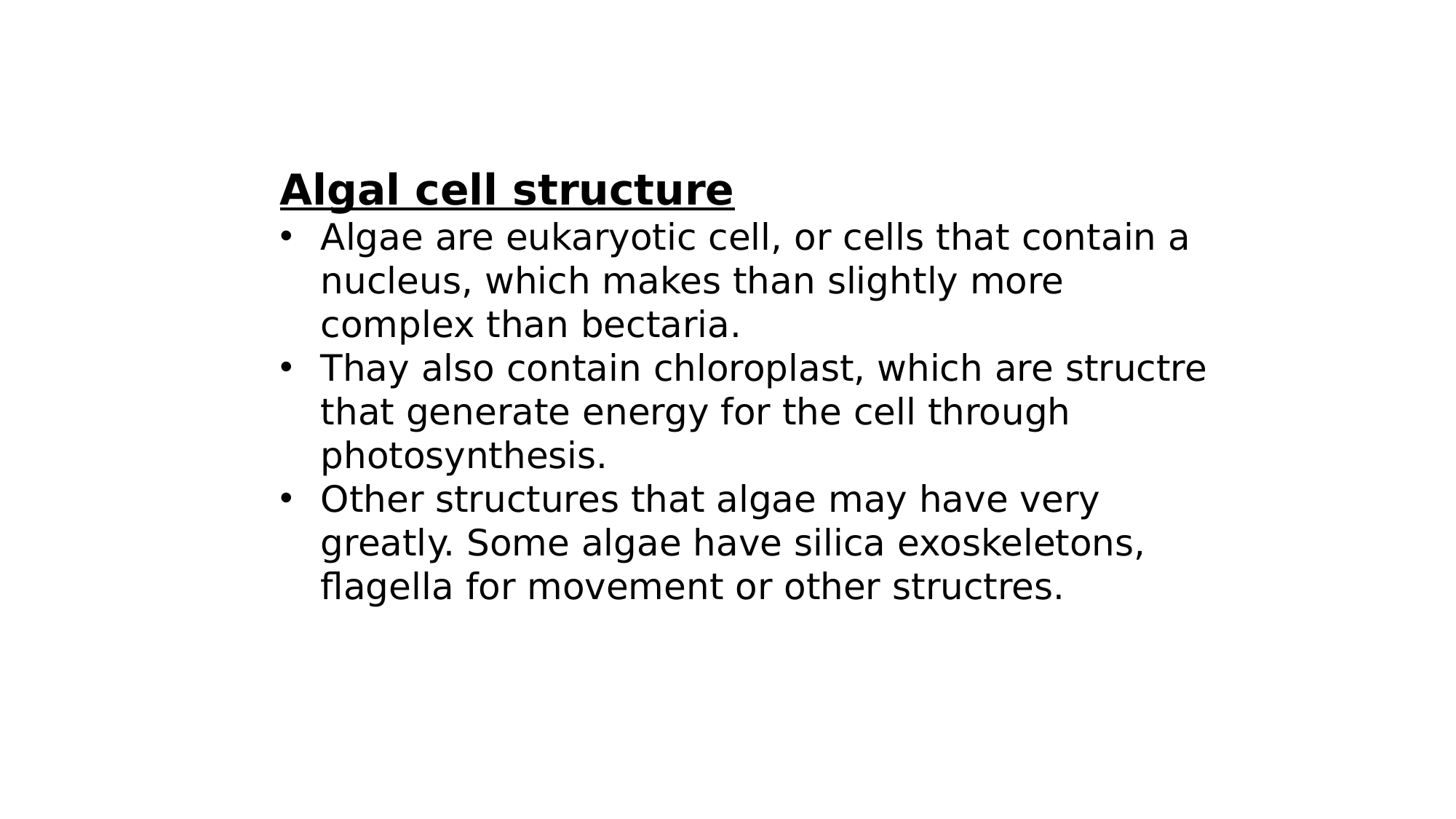

Algal cell structure
Algae are eukaryotic cell, or cells that contain a nucleus, which makes than slightly more complex than bectaria.
Thay also contain chloroplast, which are structre that generate energy for the cell through photosynthesis.
Other structures that algae may have very greatly. Some algae have silica exoskeletons,  flagella for movement or other structres.